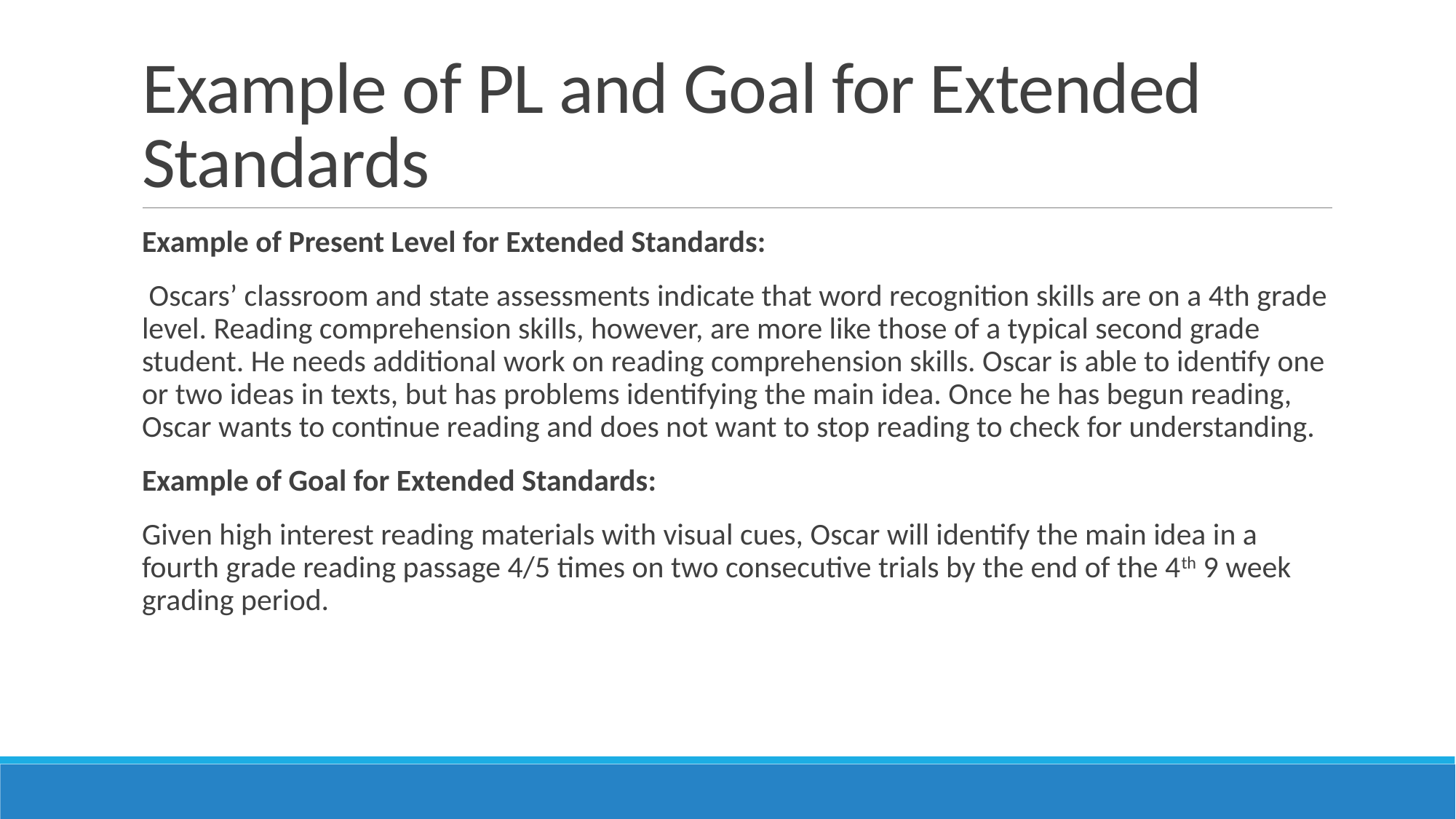

# Example of PL and Goal for Extended Standards
Example of Present Level for Extended Standards:
 Oscars’ classroom and state assessments indicate that word recognition skills are on a 4th grade level. Reading comprehension skills, however, are more like those of a typical second grade student. He needs additional work on reading comprehension skills. Oscar is able to identify one or two ideas in texts, but has problems identifying the main idea. Once he has begun reading, Oscar wants to continue reading and does not want to stop reading to check for understanding.
Example of Goal for Extended Standards:
Given high interest reading materials with visual cues, Oscar will identify the main idea in a fourth grade reading passage 4/5 times on two consecutive trials by the end of the 4th 9 week grading period.